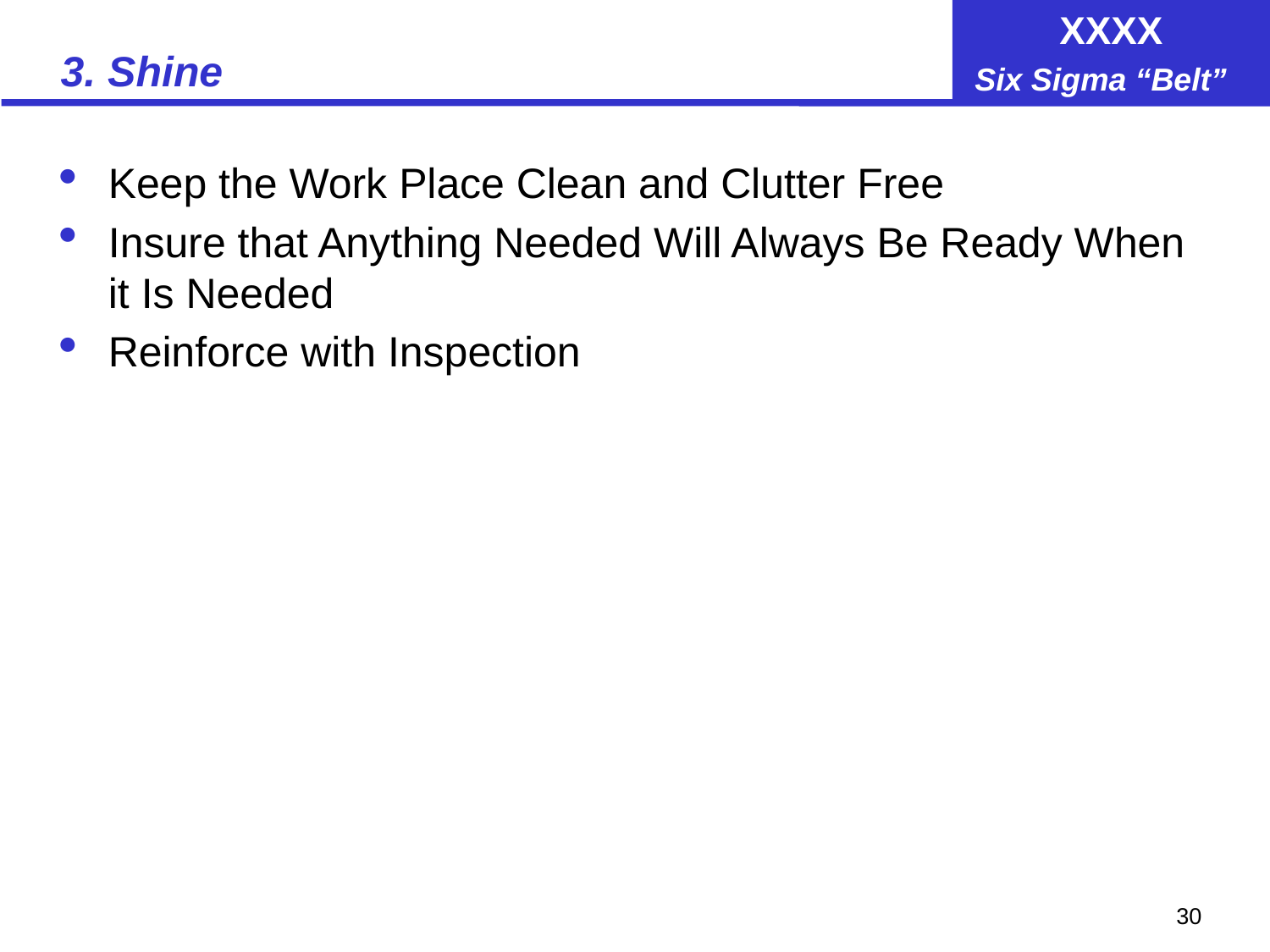

# 3. Shine
Keep the Work Place Clean and Clutter Free
Insure that Anything Needed Will Always Be Ready When it Is Needed
Reinforce with Inspection